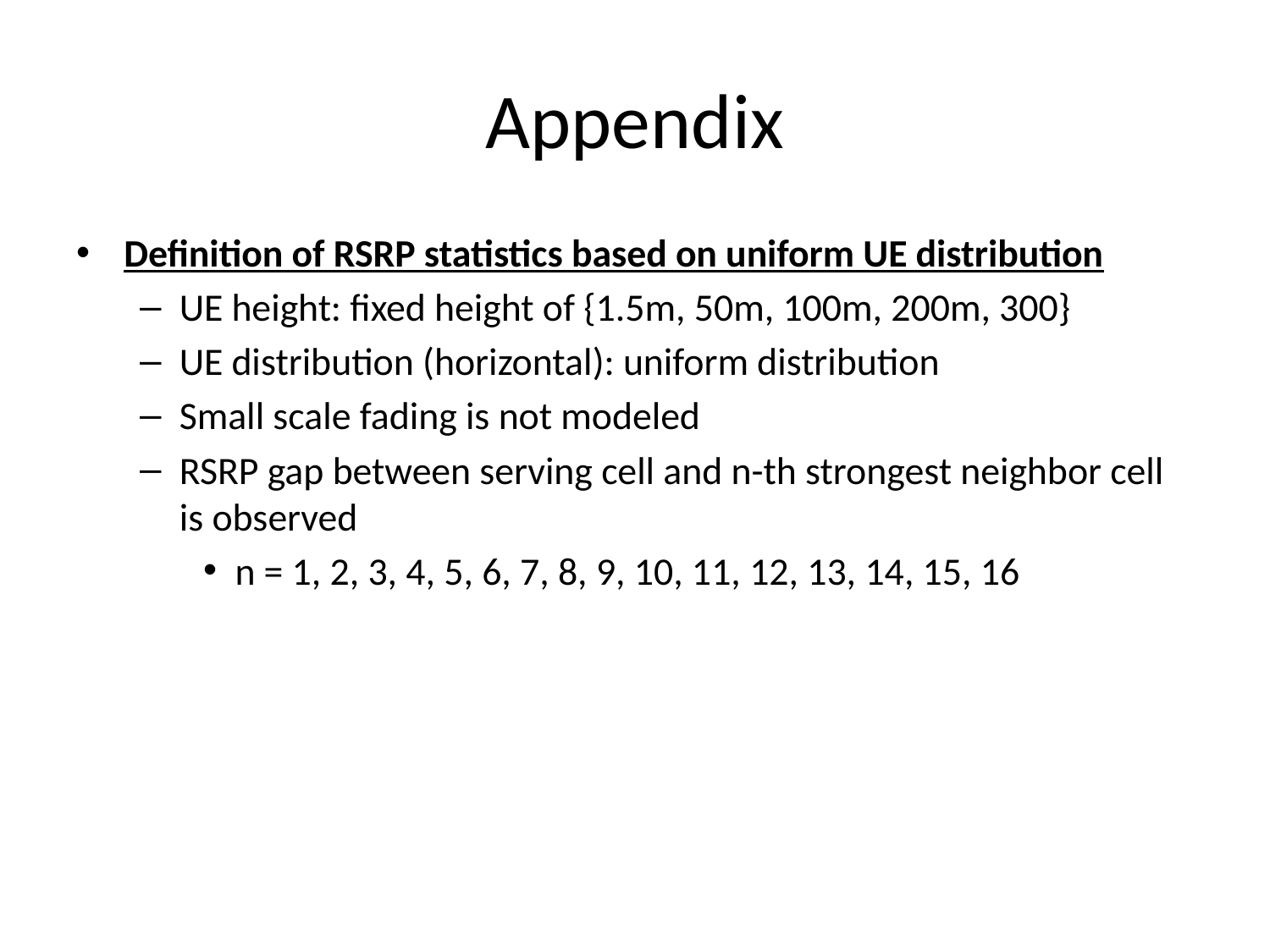

# Appendix
Definition of RSRP statistics based on uniform UE distribution
UE height: fixed height of {1.5m, 50m, 100m, 200m, 300}
UE distribution (horizontal): uniform distribution
Small scale fading is not modeled
RSRP gap between serving cell and n-th strongest neighbor cell is observed
n = 1, 2, 3, 4, 5, 6, 7, 8, 9, 10, 11, 12, 13, 14, 15, 16